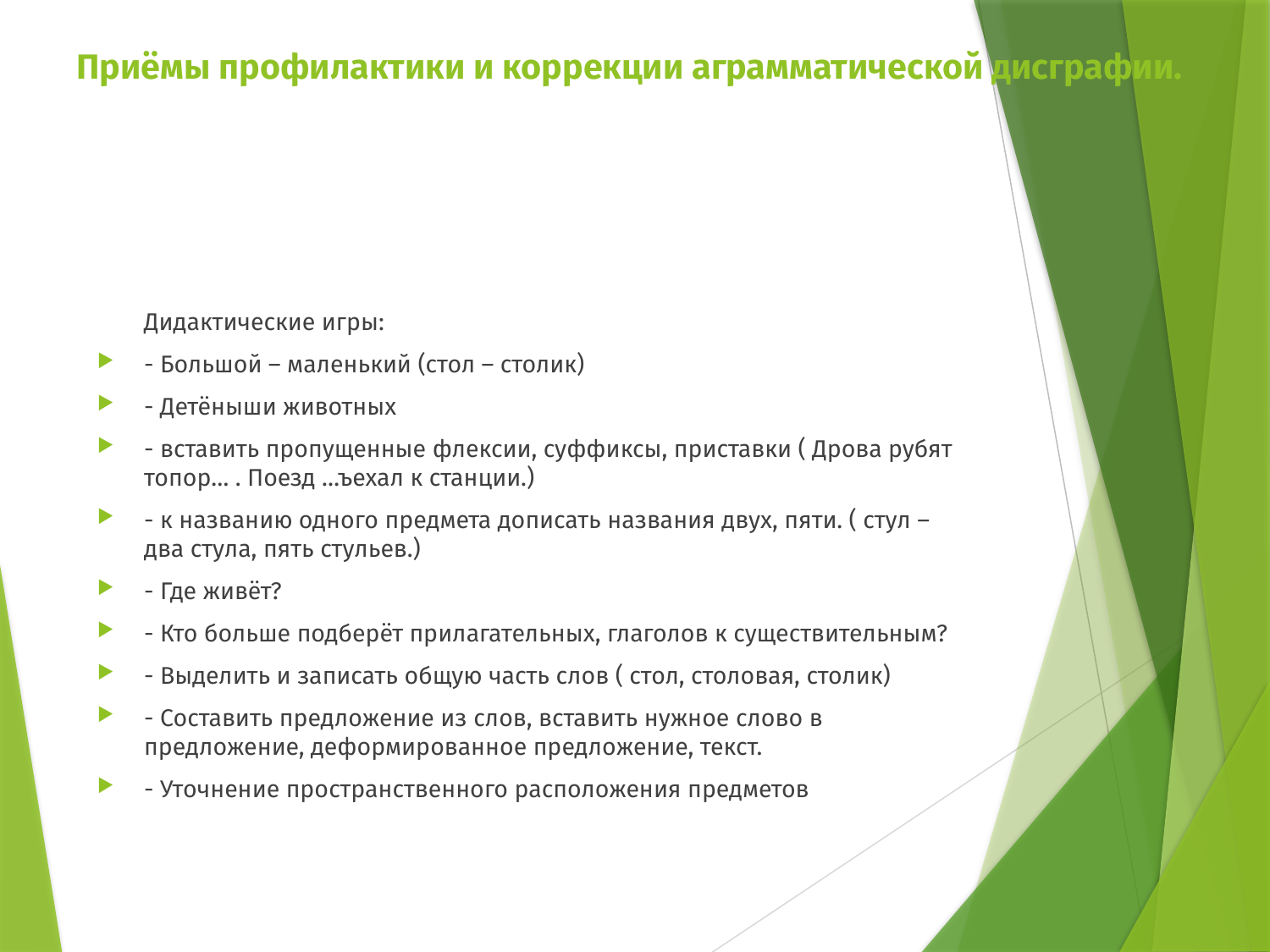

# Приёмы профилактики и коррекции аграмматической дисграфии.
	Дидактические игры:
- Большой – маленький (стол – столик)
- Детёныши животных
- вставить пропущенные флексии, суффиксы, приставки ( Дрова рубят топор… . Поезд …ъехал к станции.)
- к названию одного предмета дописать названия двух, пяти. ( стул – два стула, пять стульев.)
- Где живёт?
- Кто больше подберёт прилагательных, глаголов к существительным?
- Выделить и записать общую часть слов ( стол, столовая, столик)
- Составить предложение из слов, вставить нужное слово в предложение, деформированное предложение, текст.
- Уточнение пространственного расположения предметов